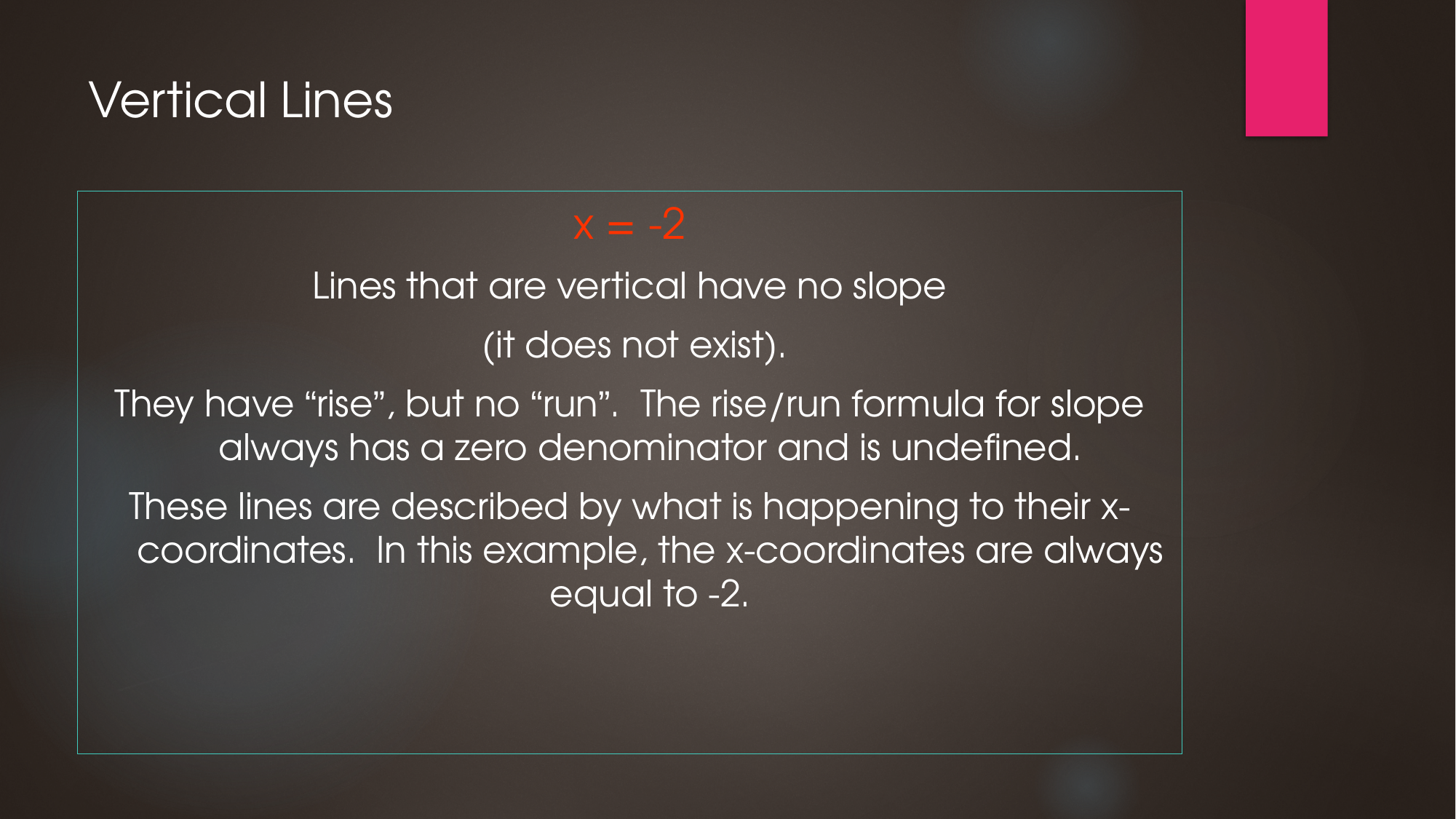

# Vertical Lines
x = -2
Lines that are vertical have no slope
 (it does not exist).
They have “rise”, but no “run”.  The rise/run formula for slope always has a zero denominator and is undefined.
These lines are described by what is happening to their x-coordinates.  In this example, the x-coordinates are always equal to -2.